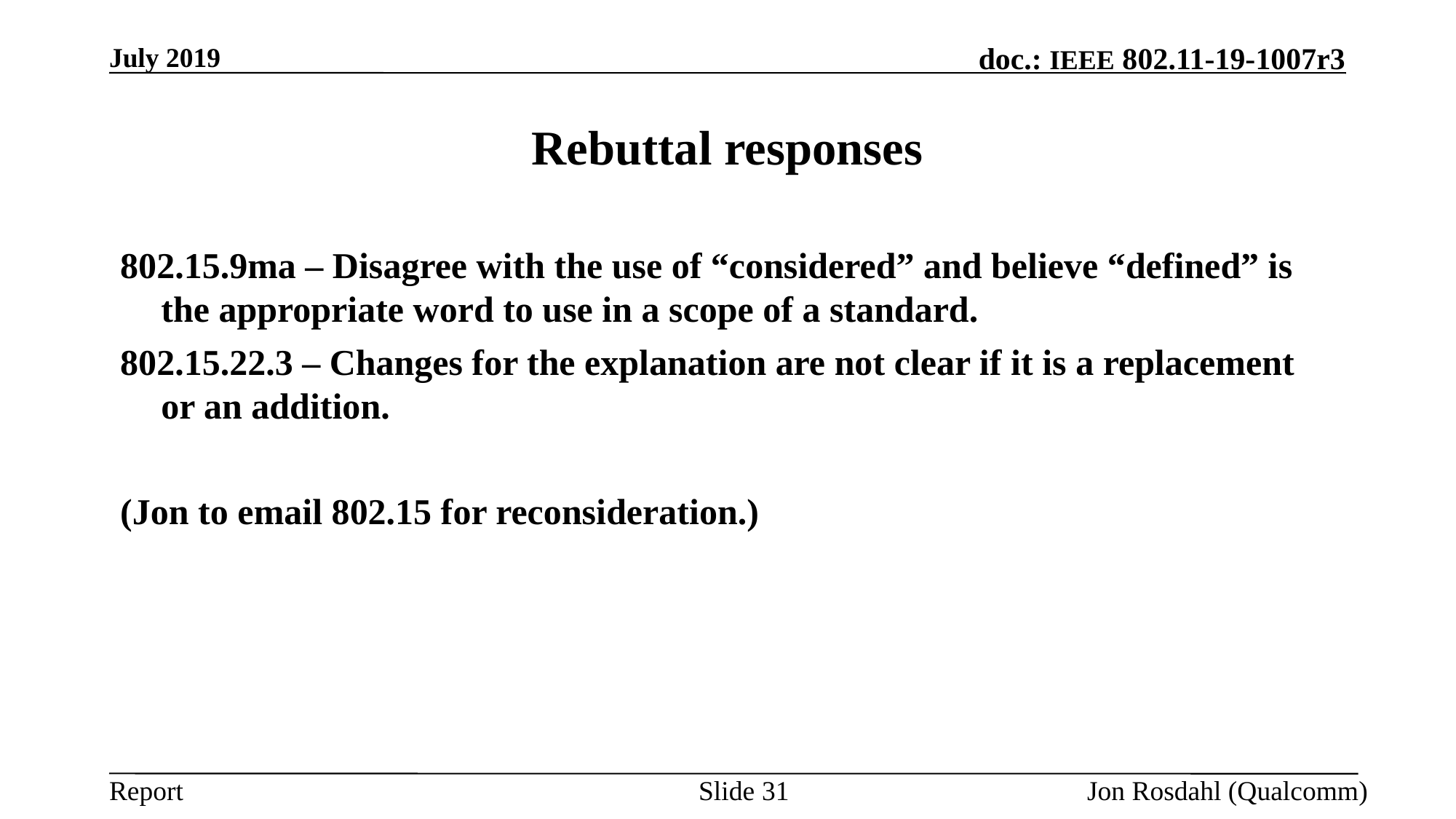

July 2019
# Rebuttal responses
802.15.9ma – Disagree with the use of “considered” and believe “defined” is the appropriate word to use in a scope of a standard.
802.15.22.3 – Changes for the explanation are not clear if it is a replacement or an addition.

(Jon to email 802.15 for reconsideration.)
Slide 31
Jon Rosdahl (Qualcomm)